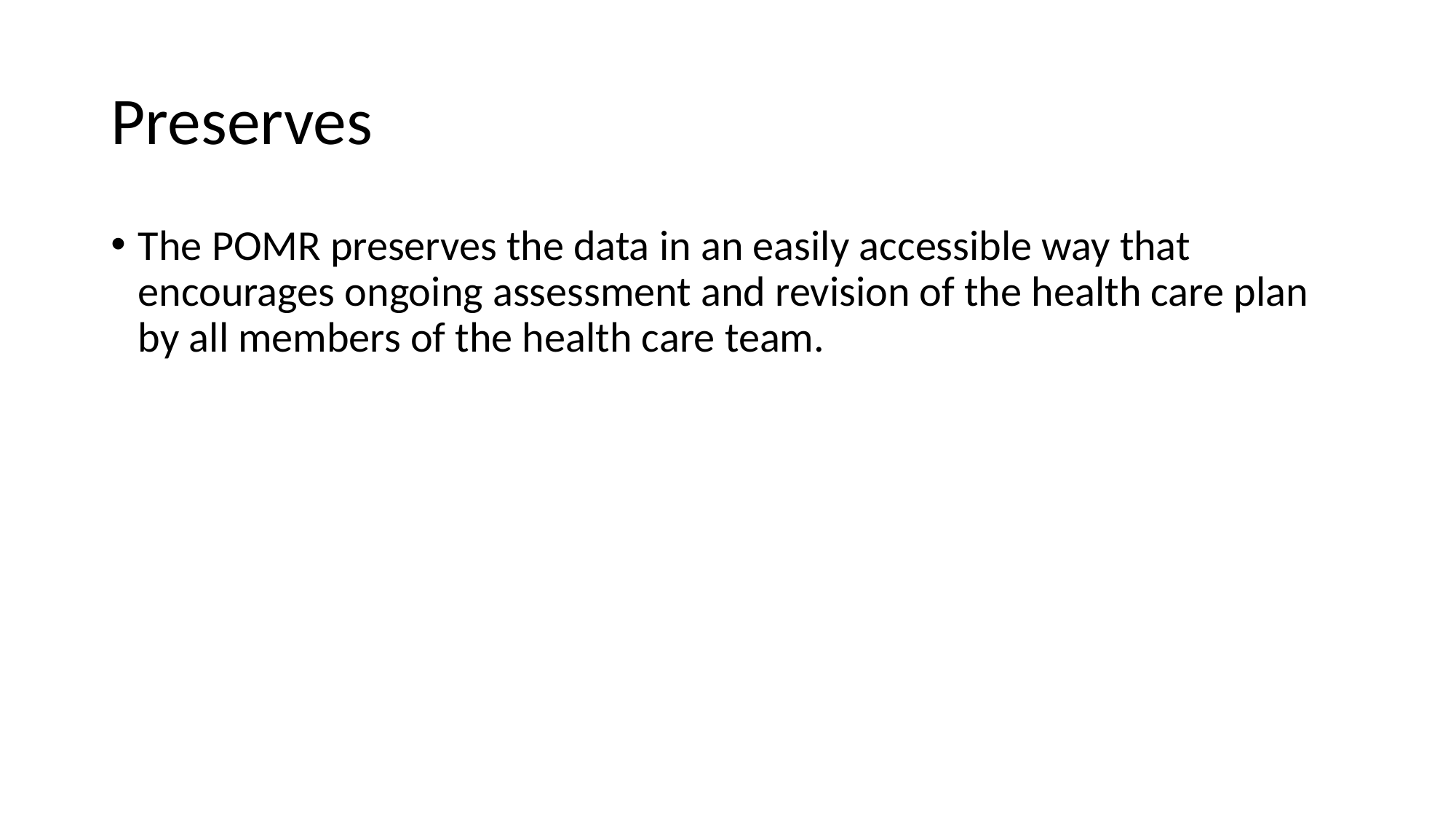

# Preserves
The POMR preserves the data in an easily accessible way that encourages ongoing assessment and revision of the health care plan by all members of the health care team.